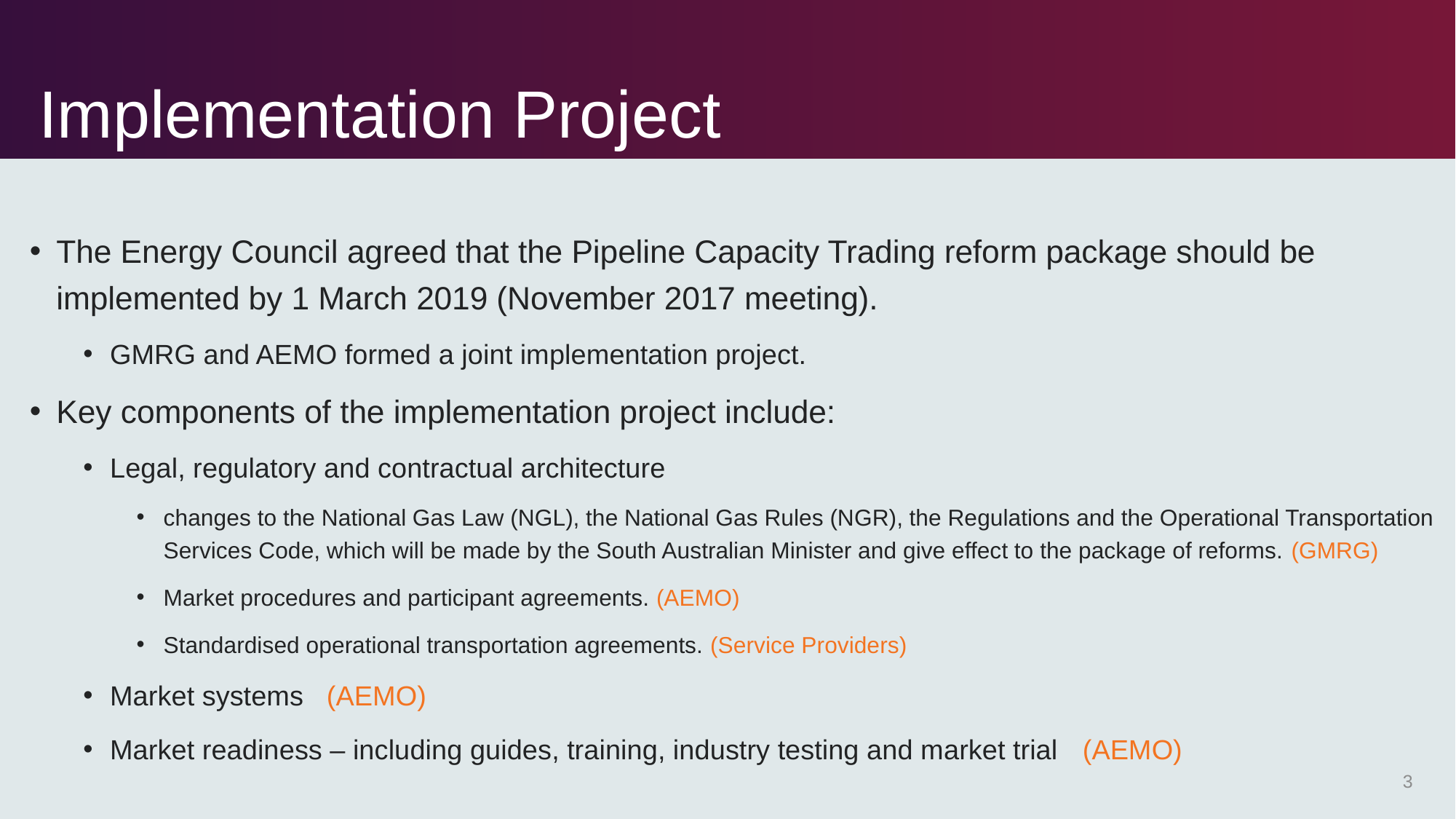

08/06/2018
# Implementation Project
The Energy Council agreed that the Pipeline Capacity Trading reform package should be implemented by 1 March 2019 (November 2017 meeting).
GMRG and AEMO formed a joint implementation project.
Key components of the implementation project include:
Legal, regulatory and contractual architecture
changes to the National Gas Law (NGL), the National Gas Rules (NGR), the Regulations and the Operational Transportation Services Code, which will be made by the South Australian Minister and give effect to the package of reforms. (GMRG)
Market procedures and participant agreements. (AEMO)
Standardised operational transportation agreements. (Service Providers)
Market systems   (AEMO)
Market readiness – including guides, training, industry testing and market trial   (AEMO)
3